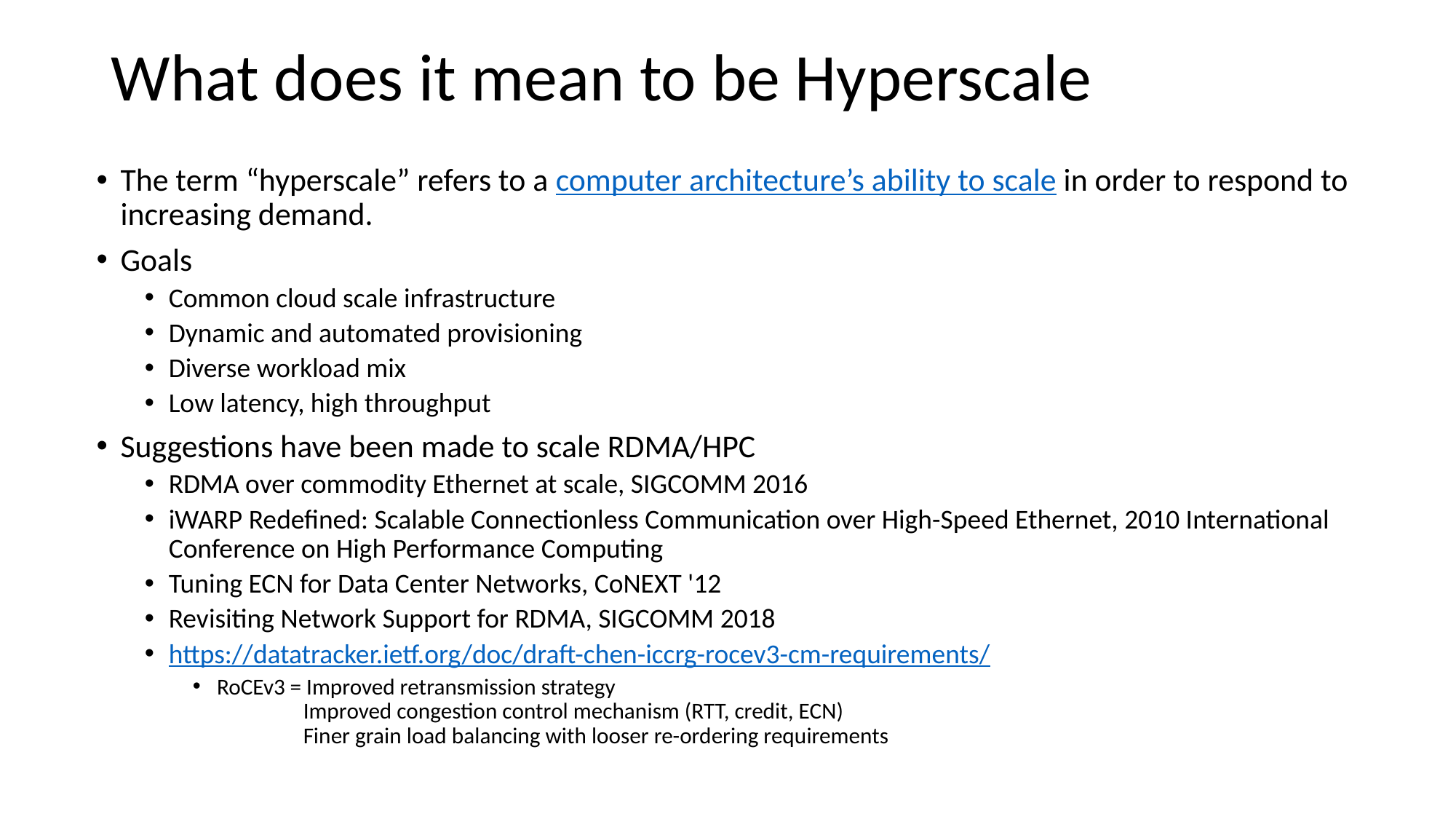

# What does it mean to be Hyperscale
The term “hyperscale” refers to a computer architecture’s ability to scale in order to respond to increasing demand.
Goals
Common cloud scale infrastructure
Dynamic and automated provisioning
Diverse workload mix
Low latency, high throughput
Suggestions have been made to scale RDMA/HPC
RDMA over commodity Ethernet at scale, SIGCOMM 2016
iWARP Redefined: Scalable Connectionless Communication over High-Speed Ethernet, 2010 International Conference on High Performance Computing
Tuning ECN for Data Center Networks, CoNEXT '12
Revisiting Network Support for RDMA, SIGCOMM 2018
https://datatracker.ietf.org/doc/draft-chen-iccrg-rocev3-cm-requirements/
RoCEv3 = Improved retransmission strategy
                 Improved congestion control mechanism (RTT, credit, ECN)
                 Finer grain load balancing with looser re-ordering requirements